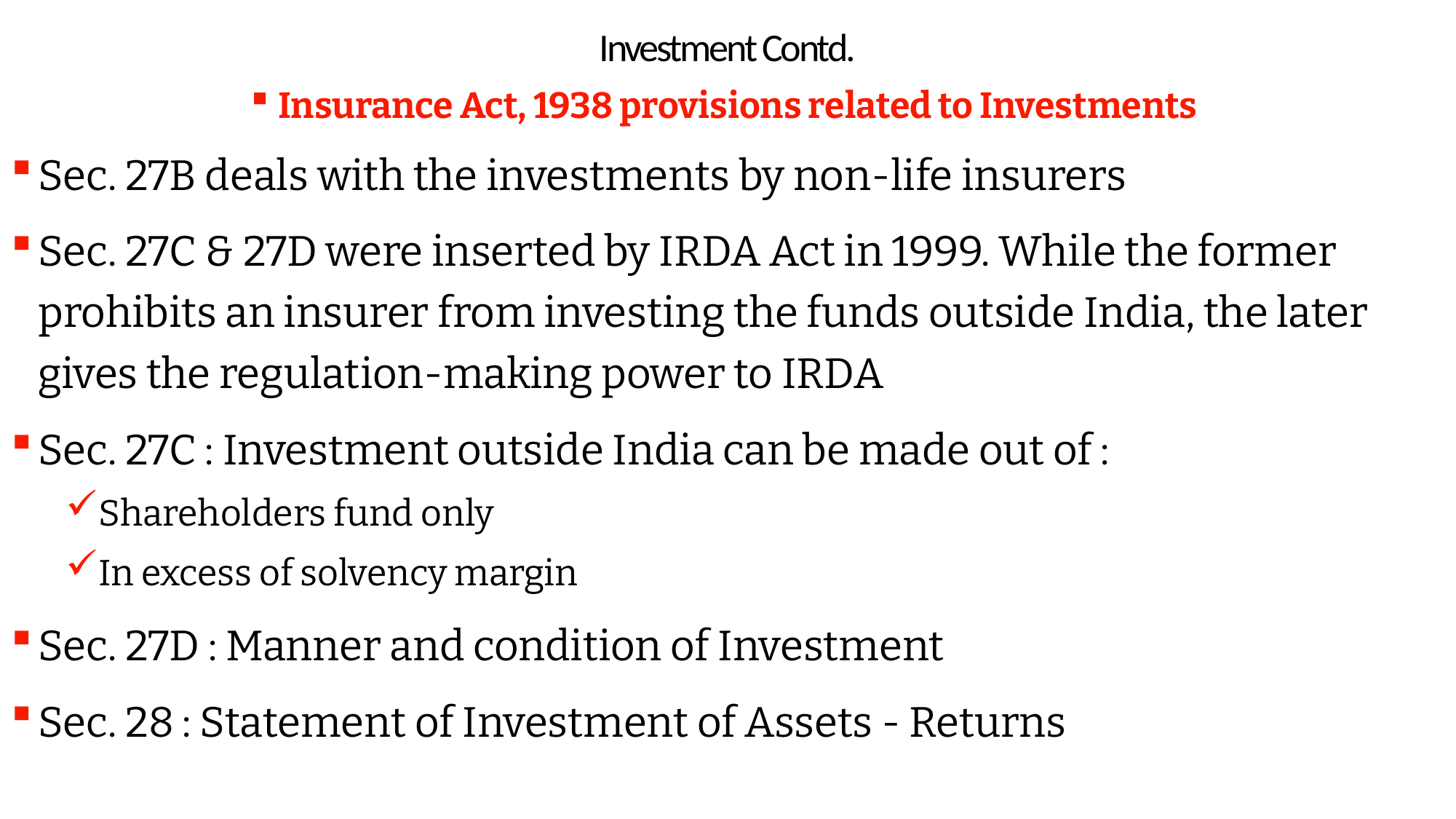

Investment Contd.
Insurance Act, 1938 provisions related to Investments

Sec. 27B deals with the investments by non-life insurers
Sec. 27C & 27D were inserted by IRDA Act in 1999. While the former prohibits an insurer from investing the funds outside India, the later gives the regulation-making power to IRDA
Sec. 27C : Investment outside India can be made out of :
Shareholders fund only
In excess of solvency margin
Sec. 27D : Manner and condition of Investment
Sec. 28 : Statement of Investment of Assets - Returns